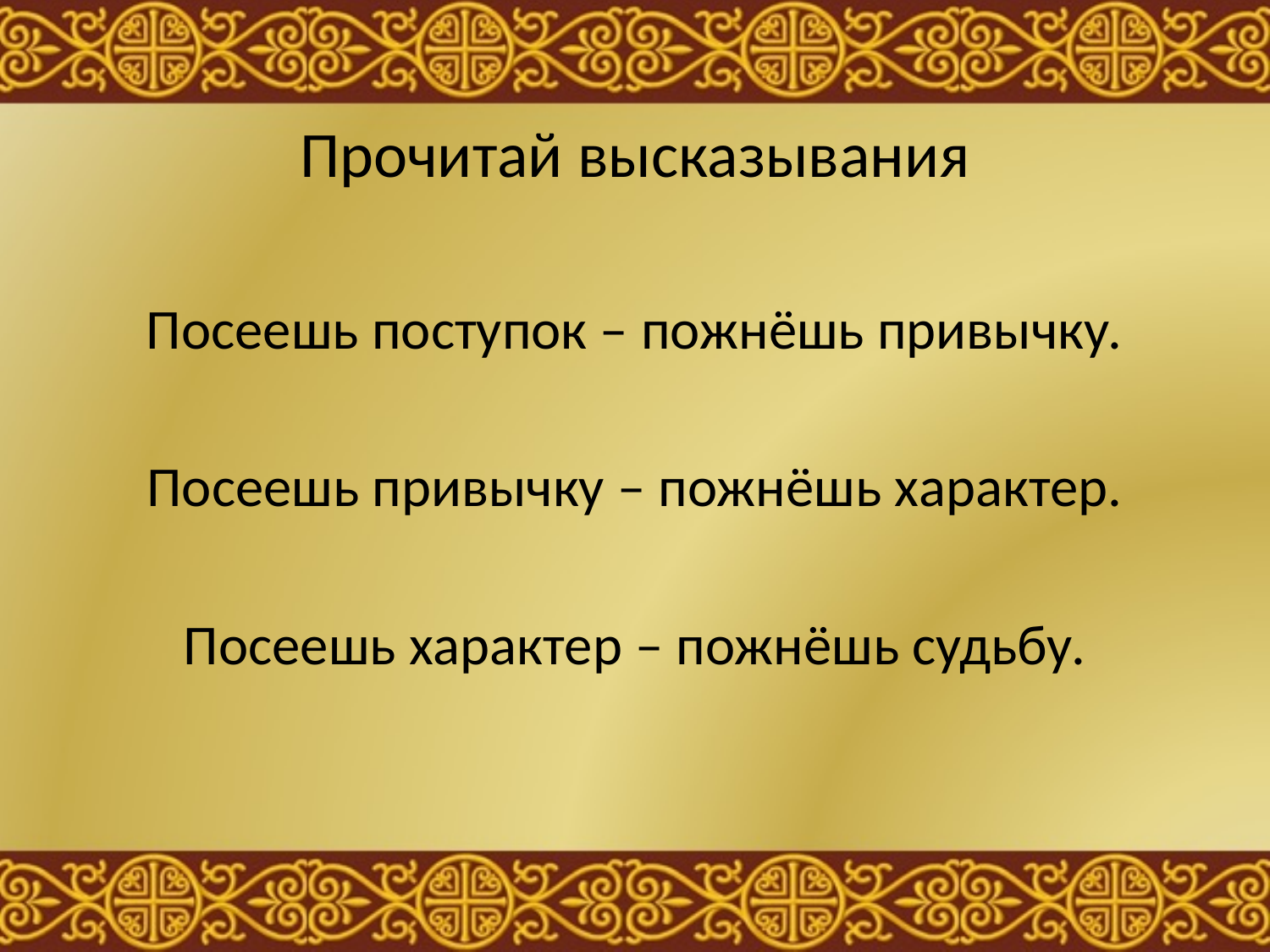

# Прочитай высказывания
Посеешь поступок – пожнёшь привычку.

Посеешь привычку – пожнёшь характер.

Посеешь характер – пожнёшь судьбу.